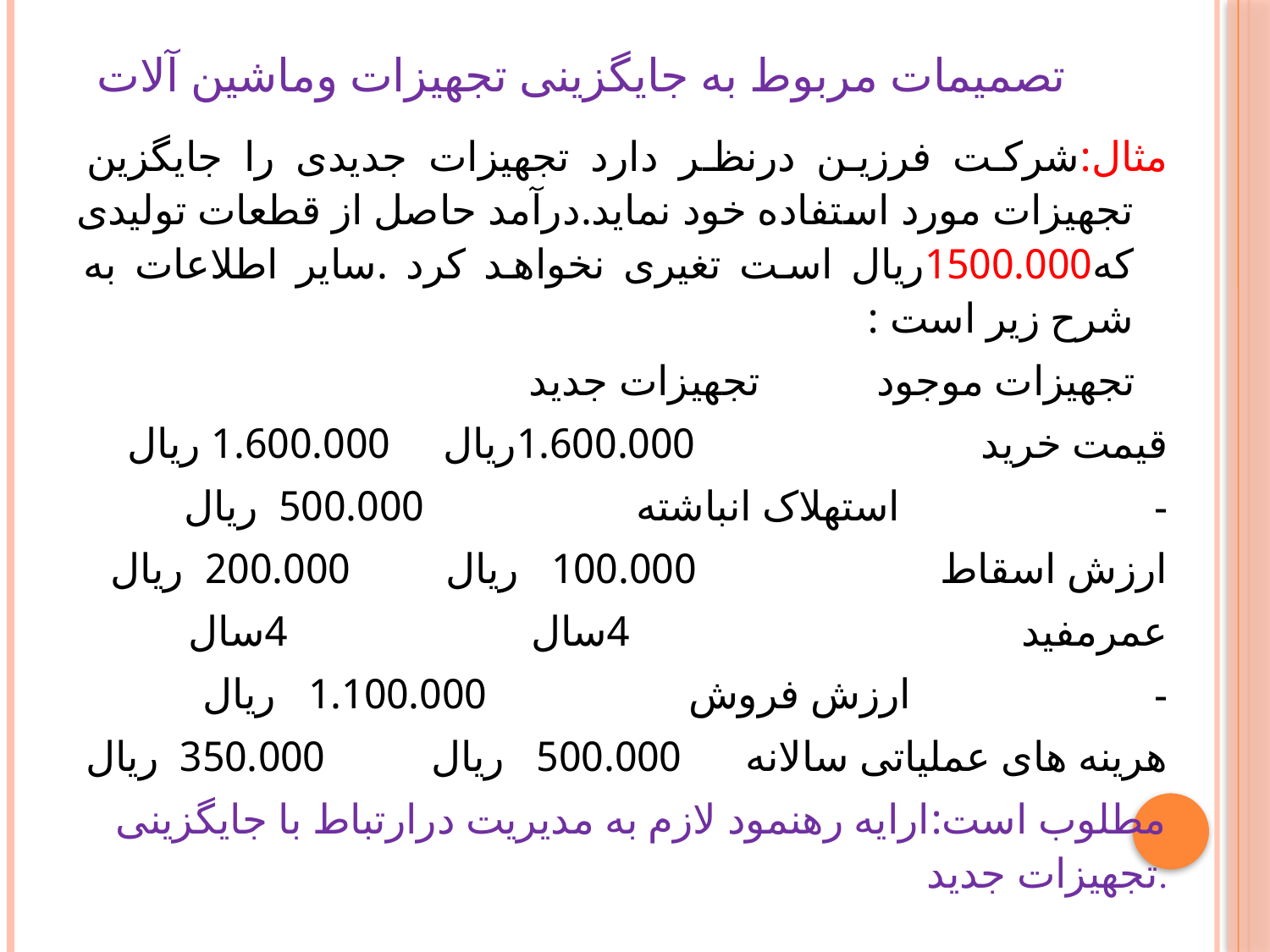

# تصمیمات مربوط به جایگزینی تجهیزات وماشین آلات
مثال:شرکت فرزین درنظر دارد تجهیزات جدیدی را جایگزین تجهیزات مورد استفاده خود نماید.درآمد حاصل از قطعات تولیدی که1500.000ریال است تغیری نخواهد کرد .سایر اطلاعات به شرح زیر است :
                                         تجهیزات موجود           تجهیزات جدید
قیمت خرید                           1.600.000ریال     1.600.000 ریال
استهلاک انباشته                    500.000  ریال                        -
ارزش اسقاط                       100.000   ریال         200.000  ریال
عمرمفید                                     4سال                       4سال
ارزش فروش                   1.100.000   ریال                       -
هرینه های عملیاتی سالانه      500.000   ریال          350.000  ریال
مطلوب است:ارایه رهنمود لازم به مدیریت درارتباط با جایگزینی تجهیزات جدید.